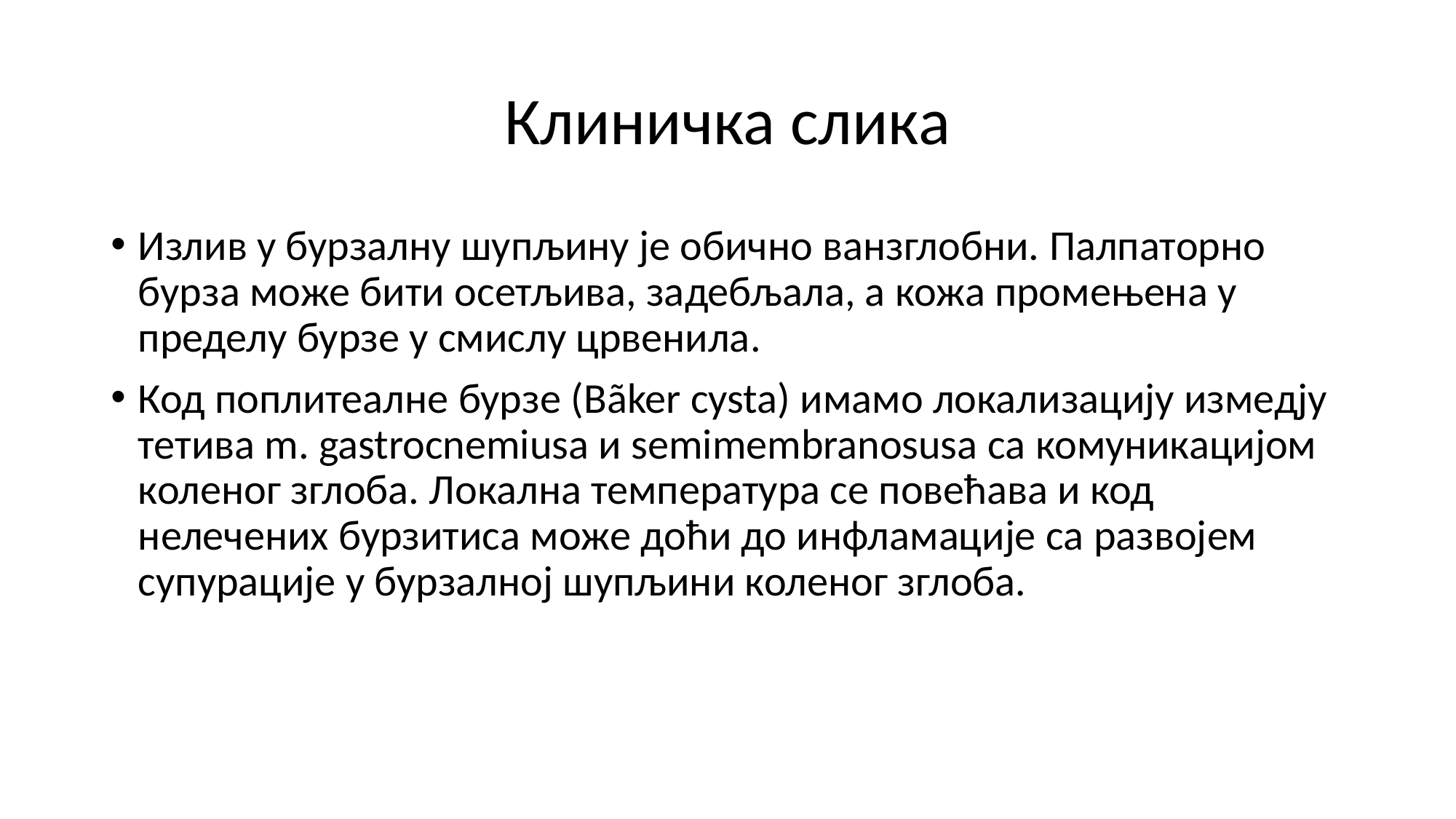

# Клиничка слика
Излив у бурзалну шупљину је обично ванзглобни. Палпаторно бурза може бити осетљива, задебљала, а кожа промењена у пределу бурзе у смислу црвенила.
Код поплитеалне бурзе (Bãker cysta) имамо локализацију измедју тетива m. gastrocnemiusa и semimembranosusa са комуникацијом коленог зглоба. Локална температура се повећава и код нелечених бурзитиса може доћи до инфламације са развојем супурације у бурзалној шупљини коленог зглоба.